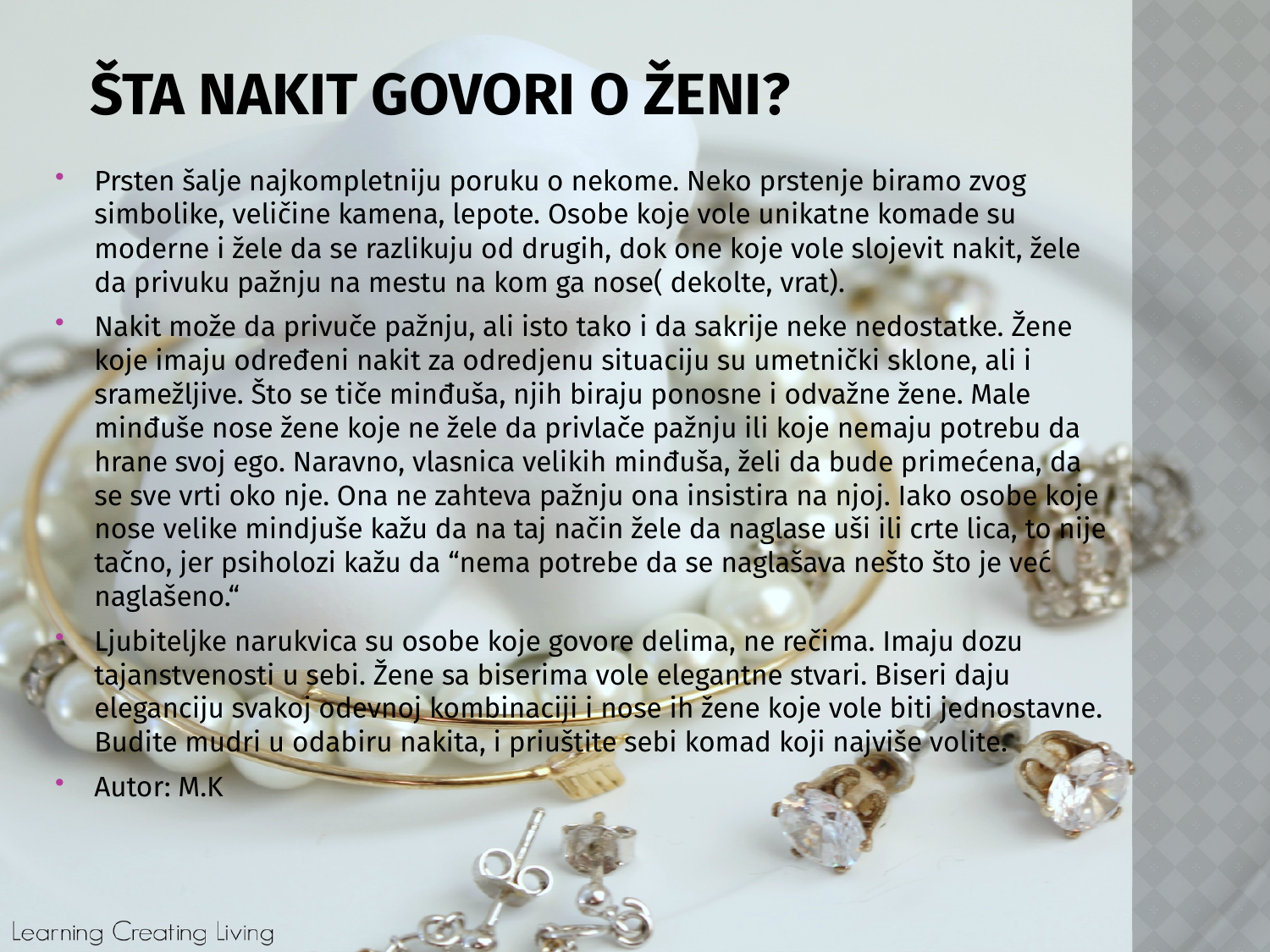

# ŠTA NAKIT GOVORI O ŽENI?
Prsten šalje najkompletniju poruku o nekome. Neko prstenje biramo zvog simbolike, veličine kamena, lepote. Osobe koje vole unikatne komade su moderne i žele da se razlikuju od drugih, dok one koje vole slojevit nakit, žele da privuku pažnju na mestu na kom ga nose( dekolte, vrat).
Nakit može da privuče pažnju, ali isto tako i da sakrije neke nedostatke. Žene koje imaju određeni nakit za odredjenu situaciju su umetnički sklone, ali i sramežljive. Što se tiče minđuša, njih biraju ponosne i odvažne žene. Male minđuše nose žene koje ne žele da privlače pažnju ili koje nemaju potrebu da hrane svoj ego. Naravno, vlasnica velikih minđuša, želi da bude primećena, da se sve vrti oko nje. Ona ne zahteva pažnju ona insistira na njoj. Iako osobe koje nose velike mindjuše kažu da na taj način žele da naglase uši ili crte lica, to nije tačno, jer psiholozi kažu da “nema potrebe da se naglašava nešto što je već naglašeno.“
Ljubiteljke narukvica su osobe koje govore delima, ne rečima. Imaju dozu tajanstvenosti u sebi. Žene sa biserima vole elegantne stvari. Biseri daju eleganciju svakoj odevnoj kombinaciji i nose ih žene koje vole biti jednostavne. Budite mudri u odabiru nakita, i priuštite sebi komad koji najviše volite.
Autor: M.K